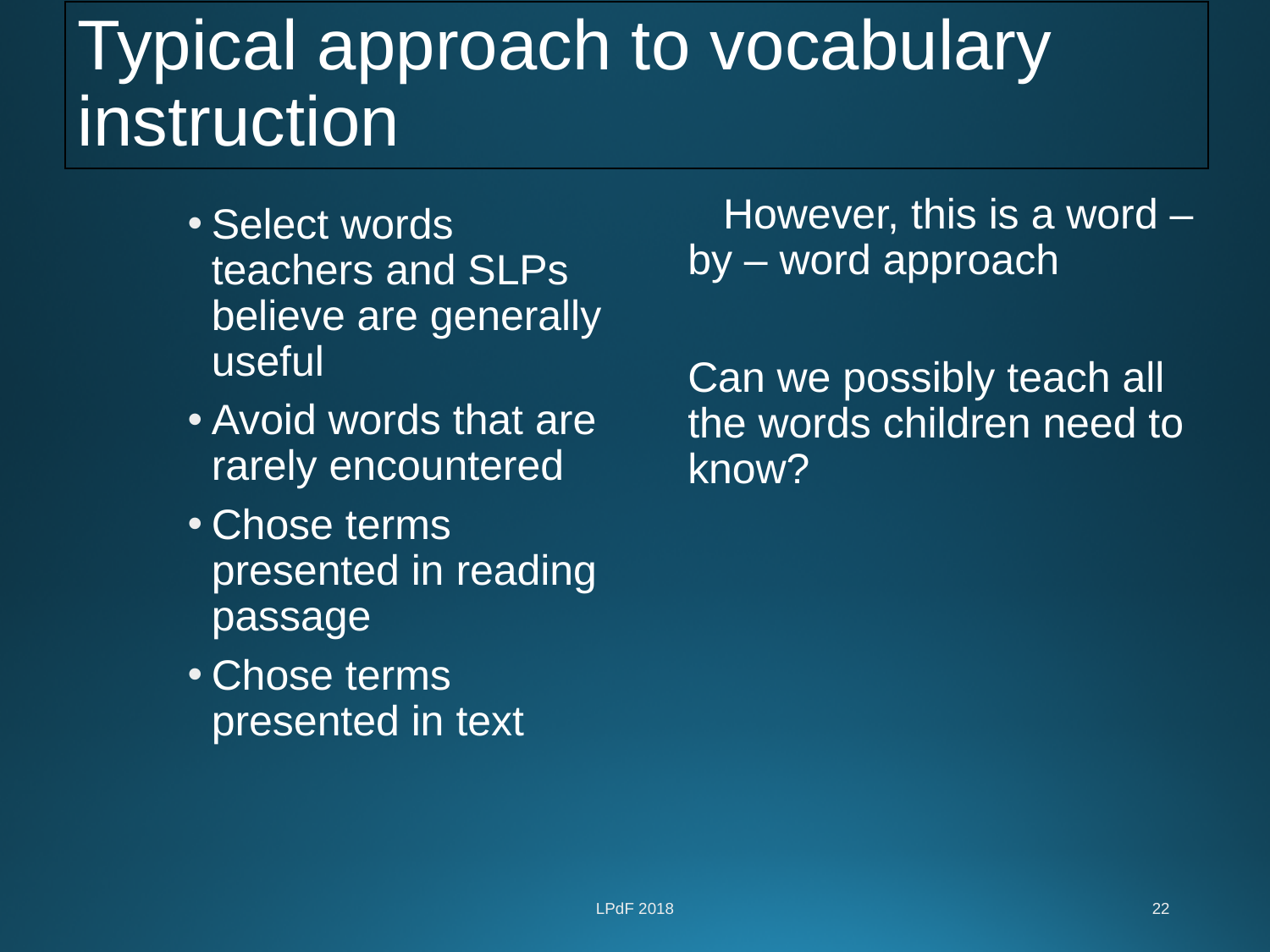

# Typical approach to vocabulary instruction
   However, this is a word – by – word approach

Can we possibly teach all the words children need to know?
Select words teachers and SLPs believe are generally useful
Avoid words that are rarely encountered
Chose terms presented in reading passage
Chose terms presented in text

LPdF 2018
22